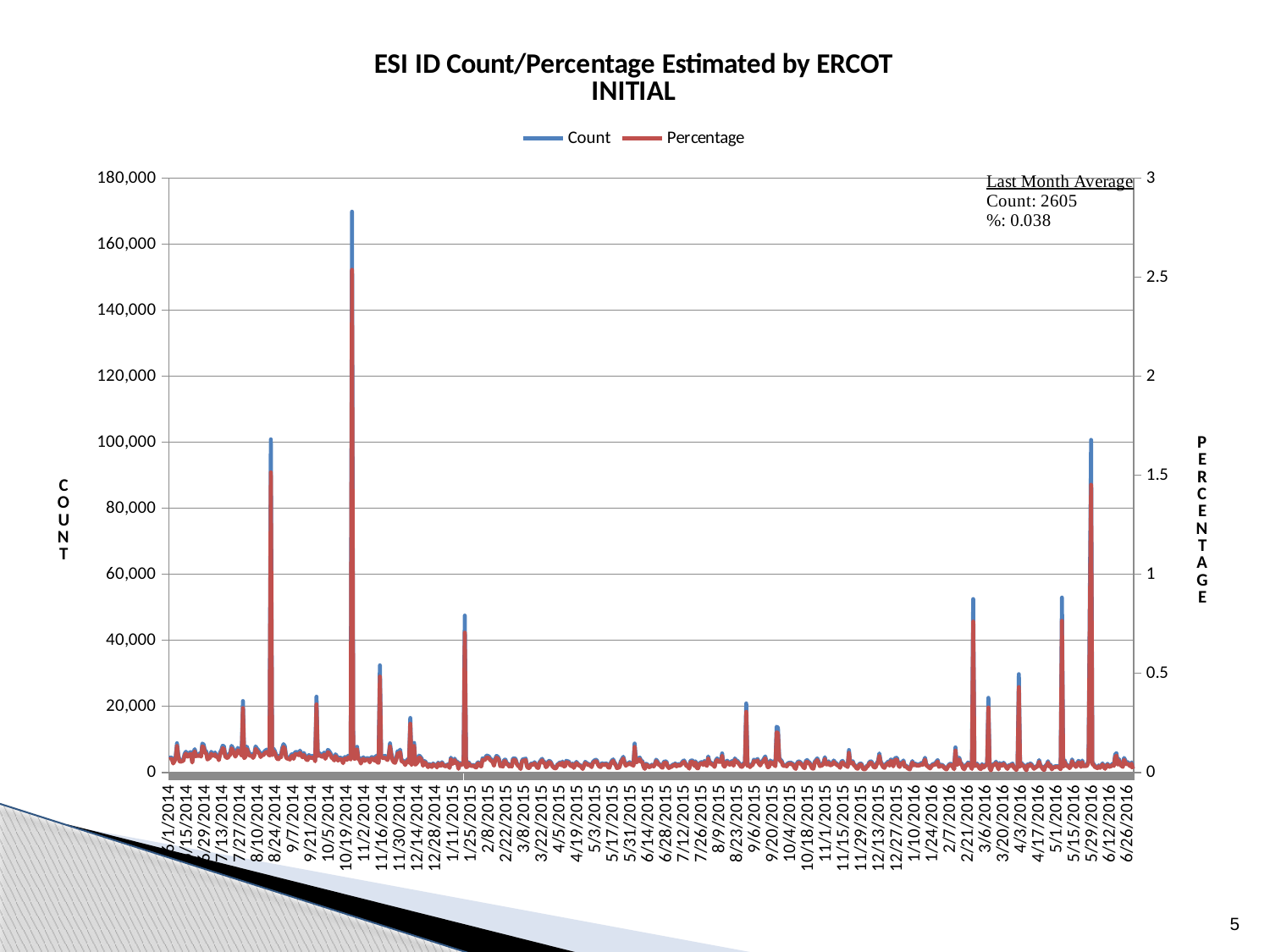

### Chart: ESI ID Count/Percentage Estimated by ERCOT
INITIAL

| Category | Count | Percentage |
|---|---|---|
| 41791 | 4353.0 | 0.06571119499574454 |
| 41792 | 4555.0 | 0.06878390212058279 |
| 41793 | 4361.0 | 0.06584478206147164 |
| 41794 | 2969.0 | 0.04482703693889768 |
| 41795 | 3707.0 | 0.05596598620763789 |
| 41796 | 4946.0 | 0.07465054158620779 |
| 41797 | 8831.0 | 0.13326564667868085 |
| 41798 | 5210.0 | 0.07861419322674597 |
| 41799 | 3694.0 | 0.055741545136316295 |
| 41800 | 3556.0 | 0.05365600165615375 |
| 41801 | 3768.0 | 0.056854978160325004 |
| 41802 | 3838.0 | 0.05790849251127616 |
| 41803 | 5574.0 | 0.08407572063933748 |
| 41804 | 6275.0 | 0.09463754273582582 |
| 41805 | 5333.0 | 0.08042140635973025 |
| 41806 | 5315.0 | 0.080165307953937 |
| 41807 | 6047.0 | 0.09119369332346645 |
| 41808 | 6157.0 | 0.09284649219106261 |
| 41809 | 3290.0 | 0.04961208327169522 |
| 41810 | 6047.0 | 0.091143853095462 |
| 41811 | 7032.0 | 0.1059728479238394 |
| 41812 | 5392.0 | 0.08125234700538689 |
| 41813 | 5626.0 | 0.08478481745946348 |
| 41814 | 5404.0 | 0.0814320221933905 |
| 41815 | 5779.0 | 0.08708396648405002 |
| 41816 | 5267.0 | 0.07936855959249738 |
| 41817 | 8736.0 | 0.13160981125833351 |
| 41818 | 8416.0 | 0.12676672843331327 |
| 41819 | 6619.0 | 0.0996799969398738 |
| 41820 | 6365.0 | 0.0959114305781312 |
| 41821 | 4304.0 | 0.06485812360807068 |
| 41822 | 4608.0 | 0.06943173111477255 |
| 41823 | 4930.0 | 0.07426479360714196 |
| 41824 | 6226.0 | 0.09377813833676202 |
| 41825 | 5719.0 | 0.0861455536000376 |
| 41826 | 5523.0 | 0.08318630509115851 |
| 41827 | 6039.0 | 0.09096319311987484 |
| 41828 | 5085.0 | 0.07658676942095884 |
| 41829 | 5165.0 | 0.07778746837107318 |
| 41830 | 4085.0 | 0.06152085270763288 |
| 41831 | 6060.0 | 0.09124458517591685 |
| 41832 | 6786.0 | 0.1021568708624849 |
| 41833 | 8072.0 | 0.12150902406215867 |
| 41834 | 7907.0 | 0.11902156357033983 |
| 41835 | 5382.0 | 0.08101068582424384 |
| 41836 | 4936.0 | 0.07429819738062729 |
| 41837 | 4785.0 | 0.07202175373045591 |
| 41838 | 5565.0 | 0.0837445317755195 |
| 41839 | 5931.0 | 0.08924865901294082 |
| 41840 | 8040.0 | 0.12095140010271843 |
| 41841 | 7392.0 | 0.11120130505081383 |
| 41842 | 6345.0 | 0.09543560600932968 |
| 41843 | 5279.0 | 0.07940382901237521 |
| 41844 | 6077.0 | 0.09140320998687987 |
| 41845 | 7430.0 | 0.11172458551381731 |
| 41846 | 6812.0 | 0.10242208997296459 |
| 41847 | 6393.0 | 0.09611550819890993 |
| 41848 | 5596.0 | 0.08413129774481215 |
| 41849 | 21609.0 | 0.3248482530668462 |
| 41850 | 4765.0 | 0.07163809486868279 |
| 41851 | 5259.0 | 0.07908777314155764 |
| 41852 | 7833.0 | 0.11775793580696658 |
| 41853 | 6711.0 | 0.10087886824462201 |
| 41854 | 5756.0 | 0.08651741260629046 |
| 41855 | 5509.0 | 0.08280828461638826 |
| 41856 | 5582.0 | 0.0838926930997283 |
| 41857 | 4849.0 | 0.07287488333856838 |
| 41858 | 5657.0 | 0.08501938072165628 |
| 41859 | 7876.0 | 0.11832945136811292 |
| 41860 | 7213.0 | 0.10836107960866222 |
| 41861 | 6800.0 | 0.10214363437866328 |
| 41862 | 6193.0 | 0.09302885922553963 |
| 41863 | 5126.0 | 0.07699338286484177 |
| 41864 | 5838.0 | 0.08768794027967616 |
| 41865 | 5709.0 | 0.0857457363311849 |
| 41866 | 6348.0 | 0.09532267205006513 |
| 41867 | 6680.0 | 0.10029664082827008 |
| 41868 | 6903.0 | 0.10363878273449645 |
| 41869 | 6084.0 | 0.09134738747823105 |
| 41870 | 5632.0 | 0.08455322732252267 |
| 41871 | 100886.0 | 1.5145316888050668 |
| 41872 | 5778.0 | 0.08673951304575486 |
| 41873 | 7227.0 | 0.10843443452725242 |
| 41874 | 6595.0 | 0.09894504626637357 |
| 41875 | 5490.0 | 0.08235704976345976 |
| 41876 | 4575.0 | 0.06863320166759927 |
| 41877 | 4405.0 | 0.0660766420045538 |
| 41878 | 5190.0 | 0.07783116485810433 |
| 41879 | 5109.0 | 0.07661205851907646 |
| 41880 | 7392.0 | 0.11079797625817607 |
| 41881 | 8556.0 | 0.12819569651421878 |
| 41882 | 7927.0 | 0.11879212965800545 |
| 41883 | 5042.0 | 0.07555741576854196 |
| 41884 | 4585.0 | 0.06874281461419764 |
| 41885 | 4578.0 | 0.06863713310881085 |
| 41886 | 4296.0 | 0.06440924458571032 |
| 41887 | 5276.0 | 0.07908808262815875 |
| 41888 | 5560.0 | 0.08333112266056492 |
| 41889 | 4546.0 | 0.06812863994043765 |
| 41890 | 6036.0 | 0.0904541093005137 |
| 41891 | 6209.0 | 0.09302984836239599 |
| 41892 | 6003.0 | 0.08994491379717219 |
| 41893 | 5779.0 | 0.08658990696417194 |
| 41894 | 6589.0 | 0.0986933060205463 |
| 41895 | 5710.0 | 0.08552104708914662 |
| 41896 | 5077.0 | 0.07603050385146841 |
| 41897 | 5891.0 | 0.08822627741271012 |
| 41898 | 5074.0 | 0.07598811506343825 |
| 41899 | 4297.0 | 0.06435124006052641 |
| 41900 | 4130.0 | 0.061850985849303146 |
| 41901 | 5266.0 | 0.07885211918439416 |
| 41902 | 4966.0 | 0.07435127910101727 |
| 41903 | 4846.0 | 0.07254717999410461 |
| 41904 | 5035.0 | 0.07538191382028203 |
| 41905 | 4944.0 | 0.0740133942686327 |
| 41906 | 3739.0 | 0.05597520742938763 |
| 41907 | 22922.0 | 0.34314962009076505 |
| 41908 | 5494.0 | 0.08221834492705778 |
| 41909 | 5872.0 | 0.08786110284836358 |
| 41910 | 5584.0 | 0.08354188883662533 |
| 41911 | 5342.0 | 0.07993108749222123 |
| 41912 | 5243.0 | 0.07846390922071406 |
| 41913 | 6019.0 | 0.09008217547780295 |
| 41914 | 4577.0 | 0.06850064407367658 |
| 41915 | 5522.0 | 0.08262669701200197 |
| 41916 | 6832.0 | 0.10220006890127596 |
| 41917 | 6451.0 | 0.09648768955583206 |
| 41918 | 5851.0 | 0.08752121839827345 |
| 41919 | 4912.0 | 0.07346912158032798 |
| 41920 | 4681.0 | 0.07001665681457567 |
| 41921 | 4002.0 | 0.059856837162929506 |
| 41922 | 5494.0 | 0.08214405861024932 |
| 41923 | 4934.0 | 0.07376580567688723 |
| 41924 | 3974.0 | 0.059410564675441015 |
| 41925 | 4404.0 | 0.06583811895530871 |
| 41926 | 4478.0 | 0.06693583502155236 |
| 41927 | 4175.0 | 0.06240734191360791 |
| 41928 | 3108.0 | 0.046457399103139015 |
| 41929 | 4626.0 | 0.06913048760605127 |
| 41930 | 4640.0 | 0.0693360860556464 |
| 41931 | 4192.0 | 0.06263692488559647 |
| 41932 | 5052.0 | 0.07548437300157662 |
| 41933 | 4807.0 | 0.0718180330942636 |
| 41934 | 4335.0 | 0.06476655876224309 |
| 41935 | 169870.0 | 2.5378420379706705 |
| 41936 | 6168.0 | 0.09212583959529154 |
| 41937 | 4579.0 | 0.06838601974099337 |
| 41938 | 4787.0 | 0.07148441029094767 |
| 41939 | 7740.0 | 0.11558803171054606 |
| 41940 | 4365.0 | 0.06518550465527545 |
| 41941 | 4332.0 | 0.06469132144717413 |
| 41942 | 2989.0 | 0.044634364070068634 |
| 41943 | 4244.0 | 0.06337655154205574 |
| 41944 | 4558.0 | 0.06806200242353291 |
| 41945 | 3861.0 | 0.05764905625613202 |
| 41946 | 4206.0 | 0.06281226927019491 |
| 41947 | 4320.0 | 0.0645077380167544 |
| 41948 | 4259.0 | 0.0635997424352295 |
| 41949 | 3367.0 | 0.05027663347542791 |
| 41950 | 4502.0 | 0.06720480268031025 |
| 41951 | 4664.0 | 0.06961506778140332 |
| 41952 | 4315.0 | 0.06440182199694602 |
| 41953 | 3916.0 | 0.058445257643441245 |
| 41954 | 4997.0 | 0.07457322980732438 |
| 41955 | 3392.0 | 0.05061980156500548 |
| 41956 | 3244.0 | 0.04840797597507974 |
| 41957 | 32426.0 | 0.4837124099546958 |
| 41958 | 5160.0 | 0.07697082224080859 |
| 41959 | 4958.0 | 0.07395331007438587 |
| 41960 | 4759.0 | 0.07098529952470128 |
| 41961 | 5026.0 | 0.07496078578471459 |
| 41962 | 4613.0 | 0.06879679725779217 |
| 41963 | 4152.0 | 0.061919606219937785 |
| 41964 | 5312.0 | 0.07919566308328158 |
| 41965 | 8797.0 | 0.1311328299394869 |
| 41966 | 5824.0 | 0.0868016483966883 |
| 41967 | 4103.0 | 0.06115777648032599 |
| 41968 | 3416.0 | 0.05091623132245521 |
| 41969 | 3218.0 | 0.047963289154841535 |
| 41970 | 4416.0 | 0.0658048261044884 |
| 41971 | 6421.0 | 0.09564666890105389 |
| 41972 | 6177.0 | 0.09200974942871881 |
| 41973 | 6899.0 | 0.1027635025865152 |
| 41974 | 3806.0 | 0.056714659547382446 |
| 41975 | 3598.0 | 0.05360758325303867 |
| 41976 | 3271.0 | 0.04873645052922481 |
| 41977 | 2492.0 | 0.037128285078481926 |
| 41978 | 3545.0 | 0.05280549093689453 |
| 41979 | 3983.0 | 0.05931997534266855 |
| 41980 | 3224.0 | 0.0480130075934716 |
| 41981 | 16497.0 | 0.2456633647973646 |
| 41982 | 2514.0 | 0.03743392666255995 |
| 41983 | 3422.0 | 0.05094945090874495 |
| 41984 | 8939.0 | 0.13308850646228892 |
| 41985 | 2605.0 | 0.03877505363386258 |
| 41986 | 2992.0 | 0.044532185815903465 |
| 41987 | 3585.0 | 0.05335246184033997 |
| 41988 | 5074.0 | 0.07550636811541968 |
| 41989 | 4702.0 | 0.0699687387651217 |
| 41990 | 4168.0 | 0.062021206848165006 |
| 41991 | 2236.0 | 0.033271720139003175 |
| 41992 | 3441.0 | 0.051194493549434304 |
| 41993 | 3230.0 | 0.04804980280241921 |
| 41994 | 2477.0 | 0.036848499706714506 |
| 41995 | 1762.0 | 0.026213314191563985 |
| 41996 | 2538.0 | 0.03775159362149788 |
| 41997 | 2175.0 | 0.03235166242178149 |
| 41998 | 1814.0 | 0.026982094390624867 |
| 41999 | 2717.0 | 0.04041024204054321 |
| 42000 | 2284.0 | 0.03396915945367359 |
| 42001 | 2397.0 | 0.035648190285488913 |
| 42002 | 1678.0 | 0.024955851344031728 |
| 42003 | 2982.0 | 0.04434297012247403 |
| 42004 | 2470.0 | 0.036735124877115805 |
| 42005 | 2229.0 | 0.0331508672320409 |
| 42006 | 3097.0 | 0.04605992102738758 |
| 42007 | 2406.0 | 0.03578062284457439 |
| 42008 | 2194.0 | 0.03262734927324587 |
| 42009 | 2010.0 | 0.029893401024287718 |
| 42010 | 2390.0 | 0.03554081446163176 |
| 42011 | 2315.0 | 0.0344258343357472 |
| 42012 | 1494.0 | 0.02221511127183445 |
| 42013 | 4466.0 | 0.06638051403429135 |
| 42014 | 2849.0 | 0.042343225656100776 |
| 42015 | 3152.0 | 0.04684231245873247 |
| 42016 | 4149.0 | 0.06165484639190608 |
| 42017 | 3169.0 | 0.04709098382263476 |
| 42018 | 3308.0 | 0.04915636941279091 |
| 42019 | 1195.0 | 0.01775673188166973 |
| 42020 | 2863.0 | 0.042528615088255416 |
| 42021 | 2682.0 | 0.039840045633340856 |
| 42022 | 2677.0 | 0.039762399979442975 |
| 42023 | 2713.0 | 0.04029592327941383 |
| 42024 | 47500.0 | 0.7055631500557543 |
| 42025 | 1759.0 | 0.02612833871595926 |
| 42026 | 1877.0 | 0.027882537420831122 |
| 42027 | 3076.0 | 0.045686481717609716 |
| 42028 | 2424.0 | 0.035998788159606505 |
| 42029 | 2177.0 | 0.03232705175803031 |
| 42030 | 2162.0 | 0.032102109058080766 |
| 42031 | 2281.0 | 0.03386776397628039 |
| 42032 | 1829.0 | 0.02715624118424374 |
| 42033 | 1636.0 | 0.02428905159122239 |
| 42034 | 3034.0 | 0.04504083885815981 |
| 42035 | 3023.0 | 0.04487779966657116 |
| 42036 | 2194.0 | 0.0325692088265228 |
| 42037 | 2037.0 | 0.030245783742200796 |
| 42038 | 4264.0 | 0.06330545953171776 |
| 42039 | 4177.0 | 0.062012875280334716 |
| 42040 | 4257.0 | 0.06319645814804539 |
| 42041 | 5048.0 | 0.07491427079757727 |
| 42042 | 5035.0 | 0.07471236481476452 |
| 42043 | 4837.0 | 0.07176684573511016 |
| 42044 | 4204.0 | 0.06237305436574289 |
| 42045 | 3870.0 | 0.05741530537747003 |
| 42046 | 3467.0 | 0.05143258363209577 |
| 42047 | 2246.0 | 0.03331751517793793 |
| 42048 | 4121.0 | 0.06111304638229599 |
| 42049 | 4995.0 | 0.07406842825460677 |
| 42050 | 4757.0 | 0.07052923315879189 |
| 42051 | 4082.0 | 0.06051899261525962 |
| 42052 | 2081.0 | 0.030851989323225068 |
| 42053 | 2263.0 | 0.033548177064995556 |
| 42054 | 1927.0 | 0.02856466063789764 |
| 42055 | 3792.0 | 0.05619140523412863 |
| 42056 | 3863.0 | 0.05723797365423345 |
| 42057 | 2725.0 | 0.04037322341149145 |
| 42058 | 2738.0 | 0.04056299300962445 |
| 42059 | 2009.0 | 0.029761485911439952 |
| 42060 | 2312.0 | 0.03425053764603699 |
| 42061 | 1971.0 | 0.029196777540849195 |
| 42062 | 4238.0 | 0.06276217238864268 |
| 42063 | 4265.0 | 0.06315441261287648 |
| 42064 | 4132.0 | 0.06117918586968093 |
| 42065 | 2824.0 | 0.041822668626882116 |
| 42066 | 2234.0 | 0.03308097123006868 |
| 42067 | 1877.0 | 0.02779438316534045 |
| 42068 | 1144.0 | 0.01693986894405238 |
| 42069 | 3490.0 | 0.051663620388152184 |
| 42070 | 4078.0 | 0.06035715808069565 |
| 42071 | 3969.0 | 0.058735999514602975 |
| 42072 | 4206.0 | 0.062238775822765983 |
| 42073 | 2035.0 | 0.03011269992391179 |
| 42074 | 1436.0 | 0.02124869840624404 |
| 42075 | 1547.0 | 0.022889196609913197 |
| 42076 | 2579.0 | 0.03815295889584538 |
| 42077 | 2696.0 | 0.03987976310592352 |
| 42078 | 2511.0 | 0.03714117937666126 |
| 42079 | 3096.0 | 0.045792726677325014 |
| 42080 | 2554.0 | 0.03777480095386549 |
| 42081 | 1577.0 | 0.023324479299857405 |
| 42082 | 1502.0 | 0.02221451172591966 |
| 42083 | 3113.0 | 0.04603100505365133 |
| 42084 | 3685.0 | 0.05448440674021643 |
| 42085 | 4106.0 | 0.06070556544070304 |
| 42086 | 3312.0 | 0.04896329246209225 |
| 42087 | 3092.0 | 0.04571048087218909 |
| 42088 | 1742.0 | 0.02575295612003775 |
| 42089 | 2170.0 | 0.03207859699747289 |
| 42090 | 3441.0 | 0.05085413066777489 |
| 42091 | 3488.0 | 0.05154390090685051 |
| 42092 | 2984.0 | 0.044093124560860404 |
| 42093 | 2161.0 | 0.03193437803033012 |
| 42094 | 1701.0 | 0.025143808244833584 |
| 42095 | 1338.0 | 0.01977932599211872 |
| 42096 | 1432.0 | 0.02116804441268581 |
| 42097 | 2390.0 | 0.03532416274713797 |
| 42098 | 2623.0 | 0.03876367664679862 |
| 42099 | 3027.0 | 0.04473012088215424 |
| 42100 | 2433.0 | 0.03595422331340999 |
| 42101 | 3296.0 | 0.048703412031604616 |
| 42102 | 2035.0 | 0.030070348360922202 |
| 42103 | 1995.0 | 0.02947653660298799 |
| 42104 | 3541.0 | 0.05230439949276106 |
| 42105 | 3317.0 | 0.04899090839807853 |
| 42106 | 3314.0 | 0.048941351602408374 |
| 42107 | 2490.0 | 0.03677114495894184 |
| 42108 | 2106.0 | 0.031099514014716893 |
| 42109 | 2688.0 | 0.03969468173961943 |
| 42110 | 1512.0 | 0.022327496829185348 |
| 42111 | 2469.0 | 0.036452144785734025 |
| 42112 | 3190.0 | 0.04709157835765537 |
| 42113 | 2722.0 | 0.040180881871454834 |
| 42114 | 2317.0 | 0.03420287159456681 |
| 42115 | 2186.0 | 0.0322668923676253 |
| 42116 | 1808.0 | 0.026687918594762997 |
| 42117 | 1151.0 | 0.01698971229376172 |
| 42118 | 2261.0 | 0.03336663109625395 |
| 42119 | 3208.0 | 0.04733711046486577 |
| 42120 | 2868.0 | 0.04231610752009462 |
| 42121 | 2627.0 | 0.03875962129769632 |
| 42122 | 2447.0 | 0.03610149847037051 |
| 42123 | 2392.0 | 0.03528955805287208 |
| 42124 | 1787.0 | 0.026371047275894427 |
| 42125 | 3153.0 | 0.04652501793197845 |
| 42126 | 3581.0 | 0.05283701264458618 |
| 42127 | 3774.0 | 0.05568144782387194 |
| 42128 | 3799.0 | 0.05605206660089143 |
| 42129 | 2648.0 | 0.03906456304191386 |
| 42130 | 2009.0 | 0.02963858190966591 |
| 42131 | 1809.0 | 0.0266862296842041 |
| 42132 | 2767.0 | 0.04080778471541253 |
| 42133 | 2648.0 | 0.039048986127287307 |
| 42134 | 2469.0 | 0.036406462449366045 |
| 42135 | 2727.0 | 0.04020933626284962 |
| 42136 | 2659.0 | 0.03920416286579924 |
| 42137 | 1742.0 | 0.025683854748512747 |
| 42138 | 1573.0 | 0.023191108296136152 |
| 42139 | 2876.0 | 0.04239490529986435 |
| 42140 | 3577.0 | 0.052720492368425007 |
| 42141 | 3927.0 | 0.05787262187293312 |
| 42142 | 3059.0 | 0.045082466722758154 |
| 42143 | 2484.0 | 0.03660773616963706 |
| 42144 | 1448.0 | 0.02133969672871881 |
| 42145 | 1560.0 | 0.022989620333788655 |
| 42146 | 1792.0 | 0.02640721577170962 |
| 42147 | 3380.0 | 0.049795316205414226 |
| 42148 | 4037.0 | 0.059467333549283574 |
| 42149 | 4748.0 | 0.06993334533256781 |
| 42150 | 3222.0 | 0.04745981713387778 |
| 42151 | 2251.0 | 0.033158276488469286 |
| 42152 | 2684.0 | 0.0395360727628718 |
| 42153 | 2781.0 | 0.040960601969143015 |
| 42154 | 3109.0 | 0.045788719155944096 |
| 42155 | 2689.0 | 0.03959995358160889 |
| 42156 | 2710.0 | 0.03992655870485905 |
| 42157 | 2244.0 | 0.033057997339449946 |
| 42158 | 8738.0 | 0.1287203958188999 |
| 42159 | 3392.0 | 0.049965869422331506 |
| 42160 | 3598.0 | 0.052990213600045834 |
| 42161 | 4280.0 | 0.06302713435941901 |
| 42162 | 4507.0 | 0.06636068408486158 |
| 42163 | 3555.0 | 0.05235009979651936 |
| 42164 | 3537.0 | 0.05208097125931406 |
| 42165 | 1903.0 | 0.028020265881844003 |
| 42166 | 1183.0 | 0.017418152718770452 |
| 42167 | 2591.0 | 0.03813859515432295 |
| 42168 | 2429.0 | 0.03575359721813757 |
| 42169 | 1743.0 | 0.025654128769302415 |
| 42170 | 1876.0 | 0.027614875526978968 |
| 42171 | 2148.0 | 0.03161685784954733 |
| 42172 | 2406.0 | 0.03541432478527306 |
| 42173 | 1994.0 | 0.02934889030579954 |
| 42174 | 2716.0 | 0.03996783148761711 |
| 42175 | 3852.0 | 0.0566814511275518 |
| 42176 | 3298.0 | 0.048522313128404784 |
| 42177 | 2600.0 | 0.03825472526780515 |
| 42178 | 2400.0 | 0.03530909805115847 |
| 42179 | 1809.0 | 0.02661406820528053 |
| 42180 | 1566.0 | 0.02303850858758201 |
| 42181 | 3205.0 | 0.04713704585000595 |
| 42182 | 3286.0 | 0.04832335175238326 |
| 42183 | 3343.0 | 0.04915721043491559 |
| 42184 | 1996.0 | 0.029353273559127067 |
| 42185 | 1469.0 | 0.021611821092372367 |
| 42186 | 1872.0 | 0.02754351566493313 |
| 42187 | 1797.0 | 0.026437356558582946 |
| 42188 | 2377.0 | 0.0349661150836789 |
| 42189 | 2356.0 | 0.03465411705178187 |
| 42190 | 2737.0 | 0.040255020037792945 |
| 42191 | 2026.0 | 0.029800524759882197 |
| 42192 | 2547.0 | 0.03745787092520647 |
| 42193 | 2362.0 | 0.03473597351242311 |
| 42194 | 2401.0 | 0.035309332399202226 |
| 42195 | 2851.0 | 0.041916546229495664 |
| 42196 | 3379.0 | 0.049671753354092865 |
| 42197 | 3611.0 | 0.053076785248916306 |
| 42198 | 2842.0 | 0.04177292403119006 |
| 42199 | 2102.0 | 0.030894000655505436 |
| 42200 | 2108.0 | 0.03098178453315242 |
| 42201 | 1277.0 | 0.018768046056814418 |
| 42202 | 3465.0 | 0.050906278676101785 |
| 42203 | 3637.0 | 0.05342734901485521 |
| 42204 | 3506.0 | 0.05150089259889868 |
| 42205 | 2222.0 | 0.032640714605427085 |
| 42206 | 3369.0 | 0.049485673611063166 |
| 42207 | 1474.0 | 0.021650111577389823 |
| 42208 | 1377.0 | 0.020225031009511053 |
| 42209 | 2686.0 | 0.03944064183403977 |
| 42210 | 3015.0 | 0.04426697847846687 |
| 42211 | 3153.0 | 0.04628854809869018 |
| 42212 | 2553.0 | 0.03748010383442162 |
| 42213 | 3491.0 | 0.05124251728609295 |
| 42214 | 2633.0 | 0.03865004054364299 |
| 42215 | 2222.0 | 0.03261598233041634 |
| 42216 | 4833.0 | 0.07094869101646882 |
| 42217 | 3234.0 | 0.04747474436083272 |
| 42218 | 3039.0 | 0.04460850641208748 |
| 42219 | 2679.0 | 0.039332726678511995 |
| 42220 | 2641.0 | 0.03876902118864263 |
| 42221 | 1846.0 | 0.02709888656752526 |
| 42222 | 3627.0 | 0.053240960926683366 |
| 42223 | 4254.0 | 0.06241966439525998 |
| 42224 | 3614.0 | 0.05302234714408493 |
| 42225 | 3643.0 | 0.053441317164902184 |
| 42226 | 3586.0 | 0.05260500390063317 |
| 42227 | 5752.0 | 0.08437447009253614 |
| 42228 | 2378.0 | 0.03487994653892803 |
| 42229 | 1942.0 | 0.028483280006629474 |
| 42230 | 3140.0 | 0.04604664613240435 |
| 42231 | 3543.0 | 0.05194997904698841 |
| 42232 | 2984.0 | 0.04374948318723782 |
| 42233 | 2585.0 | 0.03790100287373174 |
| 42234 | 3245.0 | 0.047575720167384435 |
| 42235 | 3448.0 | 0.05055031376233758 |
| 42236 | 2273.0 | 0.03332245552339125 |
| 42237 | 4247.0 | 0.062242527782341385 |
| 42238 | 3635.0 | 0.05326526320879617 |
| 42239 | 3537.0 | 0.0518245934582623 |
| 42240 | 3023.0 | 0.044290957157912425 |
| 42241 | 2453.0 | 0.03593875379990421 |
| 42242 | 1867.0 | 0.027353744276335232 |
| 42243 | 1968.0 | 0.0288336101438047 |
| 42244 | 2849.0 | 0.0417345762981006 |
| 42245 | 2805.0 | 0.0410864998989316 |
| 42246 | 20880.0 | 0.3058221327930085 |
| 42247 | 2239.0 | 0.0328104037848464 |
| 42248 | 2426.0 | 0.03555266366535359 |
| 42249 | 1796.0 | 0.026320467519502573 |
| 42250 | 2407.0 | 0.035273694265145046 |
| 42251 | 2455.0 | 0.035973895407254534 |
| 42252 | 3868.0 | 0.05666132378313655 |
| 42253 | 3674.0 | 0.0538152823390811 |
| 42254 | 3739.0 | 0.05476270787017298 |
| 42255 | 4083.0 | 0.0598103033391669 |
| 42256 | 2969.0 | 0.043489724472308075 |
| 42257 | 2362.0 | 0.03459904511322911 |
| 42258 | 3249.0 | 0.04758361219810073 |
| 42259 | 3520.0 | 0.05154808264563505 |
| 42260 | 4212.0 | 0.061674416479778935 |
| 42261 | 4850.0 | 0.07101259865992637 |
| 42262 | 3134.0 | 0.04588571061284949 |
| 42263 | 1767.0 | 0.025871084692443754 |
| 42264 | 1848.0 | 0.02705698218016612 |
| 42265 | 3603.0 | 0.052744376421814475 |
| 42266 | 2893.0 | 0.04234705438398137 |
| 42267 | 3287.0 | 0.04811015777116631 |
| 42268 | 2576.0 | 0.03770749000151357 |
| 42269 | 2119.0 | 0.031017070073987203 |
| 42270 | 13821.0 | 0.20230564913019256 |
| 42271 | 13552.0 | 0.19836634657551652 |
| 42272 | 4463.0 | 0.06531100359437345 |
| 42273 | 3850.0 | 0.05633532423832447 |
| 42274 | 3463.0 | 0.05066645481270603 |
| 42275 | 2281.0 | 0.03337696287196986 |
| 42276 | 2246.0 | 0.03286304741994351 |
| 42277 | 2226.0 | 0.03258118034327333 |
| 42278 | 2079.0 | 0.030432327885717314 |
| 42279 | 2928.0 | 0.042851824012476204 |
| 42280 | 2849.0 | 0.041692032124376596 |
| 42281 | 3028.0 | 0.04430506524828029 |
| 42282 | 2734.0 | 0.040004893063730985 |
| 42283 | 2573.0 | 0.0376457217166215 |
| 42284 | 1645.0 | 0.02406826198032489 |
| 42285 | 1207.0 | 0.01765885692624406 |
| 42286 | 2697.0 | 0.03944824527710747 |
| 42287 | 3319.0 | 0.04853879791378228 |
| 42288 | 3264.0 | 0.04773019803645218 |
| 42289 | 2959.0 | 0.043272133754911256 |
| 42290 | 2492.0 | 0.03644026567468816 |
| 42291 | 1807.0 | 0.026422806727916304 |
| 42292 | 1418.0 | 0.020734064854926616 |
| 42293 | 3461.0 | 0.050592144433044196 |
| 42294 | 3733.0 | 0.054563499313754 |
| 42295 | 3275.0 | 0.04786604406219166 |
| 42296 | 2944.0 | 0.043029907685939554 |
| 42297 | 2225.0 | 0.03251775871530739 |
| 42298 | 1358.0 | 0.01984702880625237 |
| 42299 | 1278.0 | 0.01867720111472785 |
| 42300 | 3237.0 | 0.04729325382261567 |
| 42301 | 3718.0 | 0.054311941615393156 |
| 42302 | 4255.0 | 0.062150567381366546 |
| 42303 | 3435.0 | 0.05017398028505832 |
| 42304 | 2171.0 | 0.031709850341483395 |
| 42305 | 2272.0 | 0.03318459177474907 |
| 42306 | 2419.0 | 0.03533033719221237 |
| 42307 | 3095.0 | 0.04520158519549503 |
| 42308 | 4616.0 | 0.06741507723013412 |
| 42309 | 2714.0 | 0.03963475854414551 |
| 42310 | 2738.0 | 0.03999522628197628 |
| 42311 | 3364.0 | 0.049133855139548765 |
| 42312 | 2427.0 | 0.03544780642781048 |
| 42313 | 2521.0 | 0.03681983533164798 |
| 42314 | 2789.0 | 0.040726375124814876 |
| 42315 | 3604.0 | 0.05261939924239161 |
| 42316 | 3070.0 | 0.04481753133358579 |
| 42317 | 2759.0 | 0.04027822486753369 |
| 42318 | 2384.0 | 0.034802767287150566 |
| 42319 | 2253.0 | 0.0328889505242452 |
| 42320 | 1558.0 | 0.022742795766920502 |
| 42321 | 3201.0 | 0.046714023780517346 |
| 42322 | 3493.0 | 0.05096787900082529 |
| 42323 | 2804.0 | 0.040913192972677606 |
| 42324 | 2440.0 | 0.03560137432977495 |
| 42325 | 2230.0 | 0.03253640064535878 |
| 42326 | 1816.0 | 0.026495739963571276 |
| 42327 | 6768.0 | 0.09874148376586714 |
| 42328 | 3117.0 | 0.04546673197616767 |
| 42329 | 3150.0 | 0.04594014538670518 |
| 42330 | 3400.0 | 0.049580100297626425 |
| 42331 | 2435.0 | 0.035511301489928794 |
| 42332 | 2045.0 | 0.02982218975079149 |
| 42333 | 1377.0 | 0.02008054090589926 |
| 42334 | 1272.0 | 0.018549445062435214 |
| 42335 | 2475.0 | 0.03608635004284434 |
| 42336 | 2684.0 | 0.039130578039114836 |
| 42337 | 2602.0 | 0.037933402241307174 |
| 42338 | 1279.0 | 0.018651995902102543 |
| 42339 | 1034.0 | 0.015079135565949562 |
| 42340 | 1157.0 | 0.016872451268219187 |
| 42341 | 1933.0 | 0.028188464603644377 |
| 42342 | 2114.0 | 0.030824126921914934 |
| 42343 | 3015.0 | 0.04395408947973811 |
| 42344 | 3417.0 | 0.049806531433503984 |
| 42345 | 3181.0 | 0.04636659902380891 |
| 42346 | 2241.0 | 0.032662805721893916 |
| 42347 | 1646.0 | 0.02399034323097745 |
| 42348 | 1751.0 | 0.0255195955807231 |
| 42349 | 2862.0 | 0.04170212269924348 |
| 42350 | 3436.0 | 0.05005984307492149 |
| 42351 | 5766.0 | 0.08399916437876019 |
| 42352 | 3318.0 | 0.04833492871617739 |
| 42353 | 2592.0 | 0.03775678657116958 |
| 42354 | 1827.0 | 0.026613623932159294 |
| 42355 | 1539.0 | 0.02241823571252626 |
| 42356 | 2523.0 | 0.03674688011996698 |
| 42357 | 2811.0 | 0.04093886462882096 |
| 42358 | 3309.0 | 0.04818750049148629 |
| 42359 | 2303.0 | 0.03354395284678628 |
| 42360 | 3920.0 | 0.0570962313282943 |
| 42361 | 3702.0 | 0.053920526213066186 |
| 42362 | 2072.0 | 0.030179353040314924 |
| 42363 | 4016.0 | 0.058476764732220535 |
| 42364 | 4468.0 | 0.06505424924513484 |
| 42365 | 4301.0 | 0.06262125497304637 |
| 42366 | 2388.0 | 0.034770023522182995 |
| 42367 | 1862.0 | 0.027110794478774593 |
| 42368 | 3028.0 | 0.044086061583044865 |
| 42369 | 2892.0 | 0.04211451565904193 |
| 42370 | 3619.0 | 0.052695262959409066 |
| 42371 | 2025.0 | 0.029484076705773958 |
| 42372 | 2154.0 | 0.031360938044384896 |
| 42373 | 1553.0 | 0.022614221476666432 |
| 42374 | 1219.0 | 0.017749371018495018 |
| 42375 | 1026.0 | 0.014938927306393467 |
| 42376 | 2262.0 | 0.03293436931483554 |
| 42377 | 3428.0 | 0.04990064996033277 |
| 42378 | 2415.0 | 0.03515034157690109 |
| 42379 | 2670.0 | 0.038857123231073126 |
| 42380 | 2527.0 | 0.03677412219428146 |
| 42381 | 2202.0 | 0.03204103580723985 |
| 42382 | 2460.0 | 0.035794568858055764 |
| 42383 | 2411.0 | 0.03508068411844612 |
| 42384 | 2839.0 | 0.041306748219001134 |
| 42385 | 2553.0 | 0.037136500860118014 |
| 42386 | 3339.0 | 0.04856493454642402 |
| 42387 | 4436.0 | 0.06450640963373272 |
| 42388 | 2431.0 | 0.03535211712064786 |
| 42389 | 2107.0 | 0.030639834489634445 |
| 42390 | 1742.0 | 0.025332721004723054 |
| 42391 | 1348.0 | 0.019601157166236862 |
| 42392 | 2064.0 | 0.030008409333313172 |
| 42393 | 2458.0 | 0.03573225463985071 |
| 42394 | 2589.0 | 0.037634861889214825 |
| 42395 | 2687.0 | 0.03905805972583481 |
| 42396 | 3237.0 | 0.047053241680537705 |
| 42397 | 3749.0 | 0.05449366316753102 |
| 42398 | 1885.0 | 0.02739690986111438 |
| 42399 | 2146.0 | 0.0311880888822747 |
| 42400 | 2365.0 | 0.03436811139162659 |
| 42401 | 2130.0 | 0.030963010686163576 |
| 42402 | 1700.0 | 0.02471041932273392 |
| 42403 | 1227.0 | 0.01783491410461173 |
| 42404 | 1016.0 | 0.014767459031929107 |
| 42405 | 1832.0 | 0.026624110719096594 |
| 42406 | 2383.0 | 0.03462675827427676 |
| 42407 | 2640.0 | 0.03835749153047699 |
| 42408 | 2489.0 | 0.036162014542389244 |
| 42409 | 1791.0 | 0.026018732906593185 |
| 42410 | 1077.0 | 0.0156453420315818 |
| 42411 | 7577.0 | 0.11006079417207977 |
| 42412 | 2630.0 | 0.03818924323730941 |
| 42413 | 2830.0 | 0.041089597391638165 |
| 42414 | 4477.0 | 0.06499576591129595 |
| 42415 | 3004.0 | 0.04360954648394402 |
| 42416 | 2590.0 | 0.037596555284573265 |
| 42417 | 1436.0 | 0.020844080760071566 |
| 42418 | 1071.0 | 0.015545453832905096 |
| 42419 | 2144.0 | 0.031112495178579048 |
| 42420 | 2394.0 | 0.03473730169520644 |
| 42421 | 2999.0 | 0.04351199706573315 |
| 42422 | 2678.0 | 0.03885219192808718 |
| 42423 | 2077.0 | 0.030129491535455175 |
| 42424 | 1171.0 | 0.01698631694871786 |
| 42425 | 52504.0 | 0.761549136918714 |
| 42426 | 2210.0 | 0.032046481028120716 |
| 42427 | 2330.0 | 0.033783612338123215 |
| 42428 | 2636.0 | 0.038217410089048304 |
| 42429 | 2021.0 | 0.029311367067076474 |
| 42430 | 1380.0 | 0.020015316067947646 |
| 42431 | 1111.0 | 0.01611364426816933 |
| 42432 | 2519.0 | 0.03653362471279988 |
| 42433 | 1620.0 | 0.023490400981144747 |
| 42434 | 1992.0 | 0.028882332045324383 |
| 42435 | 2443.0 | 0.03541835265080926 |
| 42436 | 2572.0 | 0.037286353687449314 |
| 42437 | 22597.0 | 0.32756092427351546 |
| 42438 | 1355.0 | 0.019640487756656243 |
| 42439 | 703.0 | 0.010189378956627887 |
| 42440 | 2231.0 | 0.032327668963510595 |
| 42441 | 2499.0 | 0.03620640869371074 |
| 42442 | 2664.0 | 0.038594052285669006 |
| 42443 | 3249.0 | 0.0470657701040662 |
| 42444 | 2142.0 | 0.03102730359260542 |
| 42445 | 1068.0 | 0.015469956417598437 |
| 42446 | 2839.0 | 0.04112057700324127 |
| 42447 | 2313.0 | 0.03349377910613748 |
| 42448 | 2408.0 | 0.03486628677665667 |
| 42449 | 2935.0 | 0.04249332594176286 |
| 42450 | 2391.0 | 0.03461613300007644 |
| 42451 | 1758.0 | 0.025451507277929445 |
| 42452 | 1199.0 | 0.017358115143225442 |
| 42453 | 2205.0 | 0.031920373073160334 |
| 42454 | 2167.0 | 0.031365131526574386 |
| 42455 | 2426.0 | 0.03511062161430707 |
| 42456 | 2673.0 | 0.038682580986317536 |
| 42457 | 1745.0 | 0.02525434526698836 |
| 42458 | 1285.0 | 0.018596108160174863 |
| 42459 | 835.0 | 0.012084343799146918 |
| 42460 | 1826.0 | 0.02643358020116157 |
| 42461 | 29762.0 | 0.4307746997082624 |
| 42462 | 1978.0 | 0.028628354460132628 |
| 42463 | 2936.0 | 0.04248739379056001 |
| 42464 | 2295.0 | 0.033212619811450725 |
| 42465 | 2260.0 | 0.03270271596056053 |
| 42466 | 1246.0 | 0.018029432252310185 |
| 42467 | 723.0 | 0.010461180339463132 |
| 42468 | 2445.0 | 0.03536846929170626 |
| 42469 | 2164.0 | 0.031300253613053074 |
| 42470 | 2711.0 | 0.03920713370254469 |
| 42471 | 2455.0 | 0.03550187357341759 |
| 42472 | 1825.0 | 0.02638984466720526 |
| 42473 | 1232.0 | 0.017814473536758618 |
| 42474 | 1627.0 | 0.023525444785622036 |
| 42475 | 1862.0 | 0.026918869390137257 |
| 42476 | 2337.0 | 0.03378217220668271 |
| 42477 | 3725.0 | 0.05383777327547856 |
| 42478 | 2132.0 | 0.03081414675743254 |
| 42479 | 1785.0 | 0.025797675694456085 |
| 42480 | 1133.0 | 0.016373852186458433 |
| 42481 | 805.0 | 0.011633692734953986 |
| 42482 | 2044.0 | 0.02953288198882865 |
| 42483 | 2375.0 | 0.03431114560364429 |
| 42484 | 3376.0 | 0.04876331692819414 |
| 42485 | 2050.0 | 0.029610559038688145 |
| 42486 | 2335.0 | 0.033722774816784956 |
| 42487 | 1048.0 | 0.015135335607292343 |
| 42488 | 1651.0 | 0.023843617066599657 |
| 42489 | 1734.0 | 0.025039855825882026 |
| 42490 | 1885.0 | 0.02722184795189892 |
| 42491 | 1876.0 | 0.027090636084091877 |
| 42492 | 1946.0 | 0.028109233695488886 |
| 42493 | 1500.0 | 0.02166431007116004 |
| 42494 | 1080.0 | 0.015597255749502296 |
| 42495 | 52956.0 | 0.7647474474842659 |
| 42496 | 2025.0 | 0.02923639727889271 |
| 42497 | 3738.0 | 0.05395963853682478 |
| 42498 | 2666.0 | 0.0384801634468758 |
| 42499 | 2209.0 | 0.03188406382817189 |
| 42500 | 2085.0 | 0.030092303269222055 |
| 42501 | 1481.0 | 0.021373790652596238 |
| 42502 | 2139.0 | 0.030869030309808747 |
| 42503 | 3921.0 | 0.0565738822293659 |
| 42504 | 2503.0 | 0.03611118204464889 |
| 42505 | 2750.0 | 0.039671102040133306 |
| 42506 | 1896.0 | 0.027352045055858185 |
| 42507 | 2527.0 | 0.03645218013464371 |
| 42508 | 3495.0 | 0.05041424061656832 |
| 42509 | 3193.0 | 0.0460546072348283 |
| 42510 | 1911.0 | 0.02756083177465364 |
| 42511 | 3596.0 | 0.05185850588376282 |
| 42512 | 2128.0 | 0.03068636515967004 |
| 42513 | 2337.0 | 0.03369823654547077 |
| 42514 | 2100.0 | 0.03027811748543983 |
| 42515 | 2468.0 | 0.0355837200731975 |
| 42516 | 3821.0 | 0.05509180333163391 |
| 42517 | 53928.0 | 0.7775237839836848 |
| 42518 | 100727.0 | 1.4520383489084088 |
| 42519 | 2844.0 | 0.040995581443185734 |
| 42520 | 2572.0 | 0.0370717096875786 |
| 42521 | 1898.0 | 0.0273718825004979 |
| 42522 | 1681.0 | 0.02424410948184093 |
| 42523 | 1453.0 | 0.020955846190723295 |
| 42524 | 2122.0 | 0.030598974198950725 |
| 42525 | 1562.0 | 0.02252314281763363 |
| 42526 | 2072.0 | 0.029874581546793948 |
| 42527 | 2735.0 | 0.039433120418513004 |
| 42528 | 1907.0 | 0.027491466400872577 |
| 42529 | 1236.0 | 0.01781819901256039 |
| 42530 | 2176.0 | 0.03136772808562006 |
| 42531 | 2592.0 | 0.03736137589032361 |
| 42532 | 1901.0 | 0.027400640607086343 |
| 42533 | 2046.0 | 0.02949004278650636 |
| 42534 | 2193.0 | 0.03160882429587128 |
| 42535 | 2606.0 | 0.03755663399172255 |
| 42536 | 2253.0 | 0.032469338596834575 |
| 42537 | 5440.0 | 0.0783942889760481 |
| 42538 | 5851.0 | 0.0843024658939541 |
| 42539 | 2706.0 | 0.03898547855755458 |
| 42540 | 4083.0 | 0.05882076679921388 |
| 42541 | 2599.0 | 0.03744392415782866 |
| 42542 | 2261.0 | 0.03257151615869892 |
| 42543 | 1903.0 | 0.027413962941162405 |
| 42544 | 4389.0 | 0.06322467447719719 |
| 42545 | 3586.0 | 0.051646613877471076 |
| 42546 | 2862.0 | 0.04121541404642048 |
| 42547 | 3081.0 | 0.044365866189898004 |
| 42548 | 2477.0 | 0.035667862363234194 |
| 42549 | 2125.0 | 0.030597248205885354 |
| 42550 | 3051.0 | 0.04393366261740663 |
| 42551 | 1192.0 | 0.01717056463932523 |
5